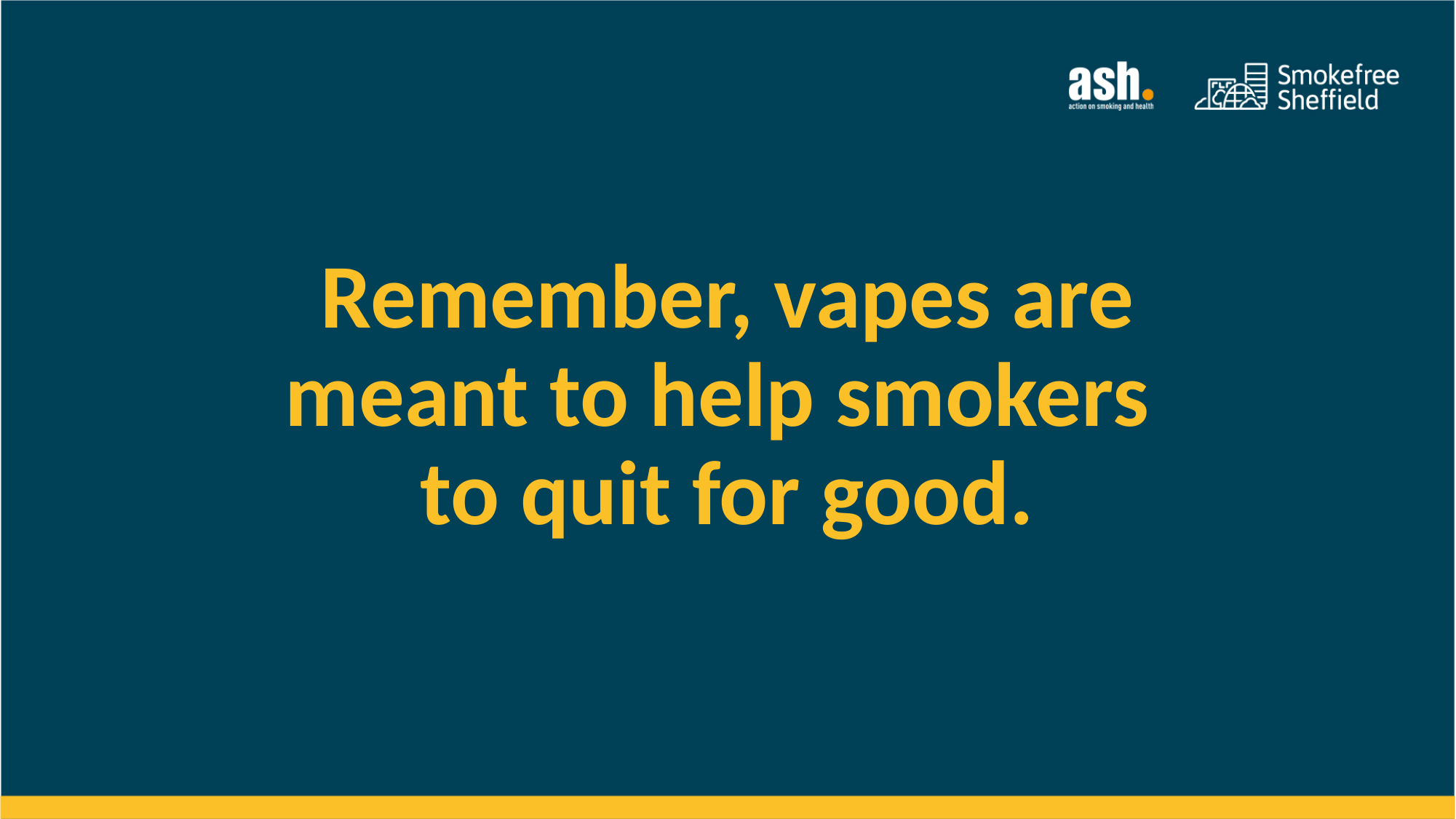

Remember, vapes are meant to help smokers
to quit for good.